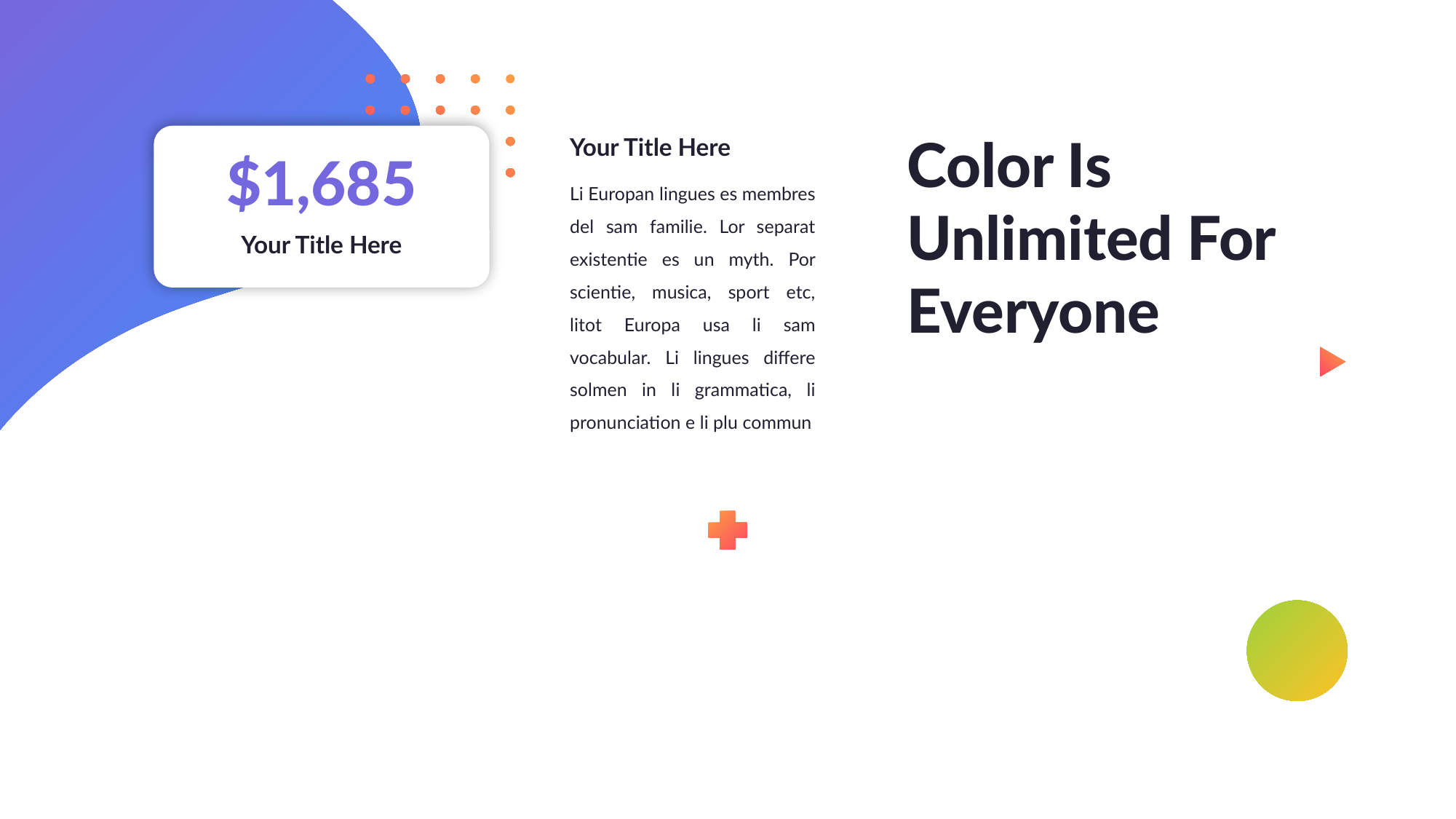

Color Is Unlimited For Everyone

Your Title Here
$1,685
Li Europan lingues es membres del sam familie. Lor separat existentie es un myth. Por scientie, musica, sport etc, litot Europa usa li sam vocabular. Li lingues differe solmen in li grammatica, li pronunciation e li plu commun
Your Title Here